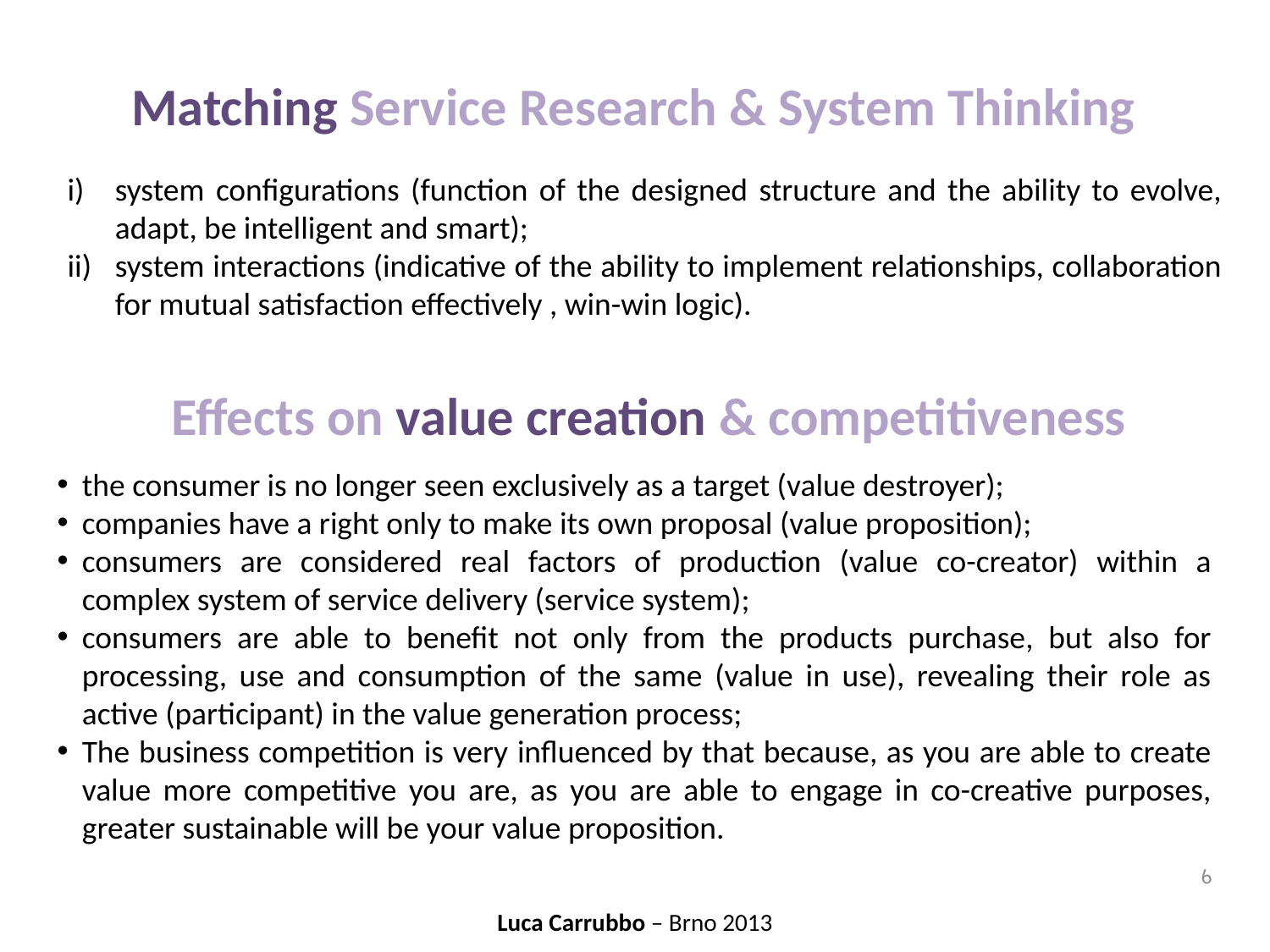

Matching Service Research & System Thinking
system configurations (function of the designed structure and the ability to evolve, adapt, be intelligent and smart);
system interactions (indicative of the ability to implement relationships, collaboration for mutual satisfaction effectively , win-win logic).
Effects on value creation & competitiveness
the consumer is no longer seen exclusively as a target (value destroyer);
companies have a right only to make its own proposal (value proposition);
consumers are considered real factors of production (value co-creator) within a complex system of service delivery (service system);
consumers are able to benefit not only from the products purchase, but also for processing, use and consumption of the same (value in use), revealing their role as active (participant) in the value generation process;
The business competition is very influenced by that because, as you are able to create value more competitive you are, as you are able to engage in co-creative purposes, greater sustainable will be your value proposition.
6